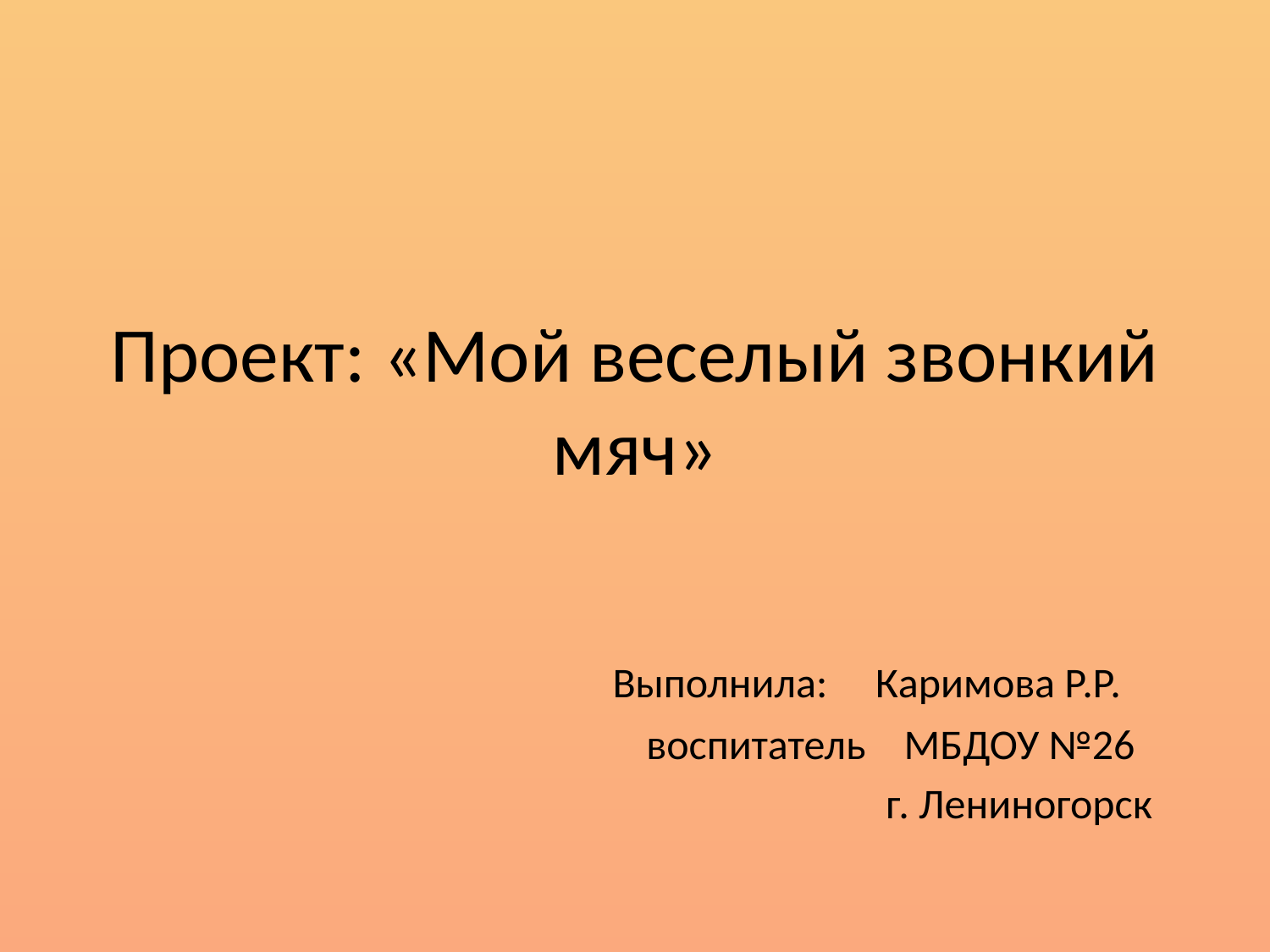

# Проект: «Мой веселый звонкий мяч»
                        Выполнила:     Каримова Р.Р.
                                      воспитатель    МБДОУ №26
                                                                г. Лениногорск